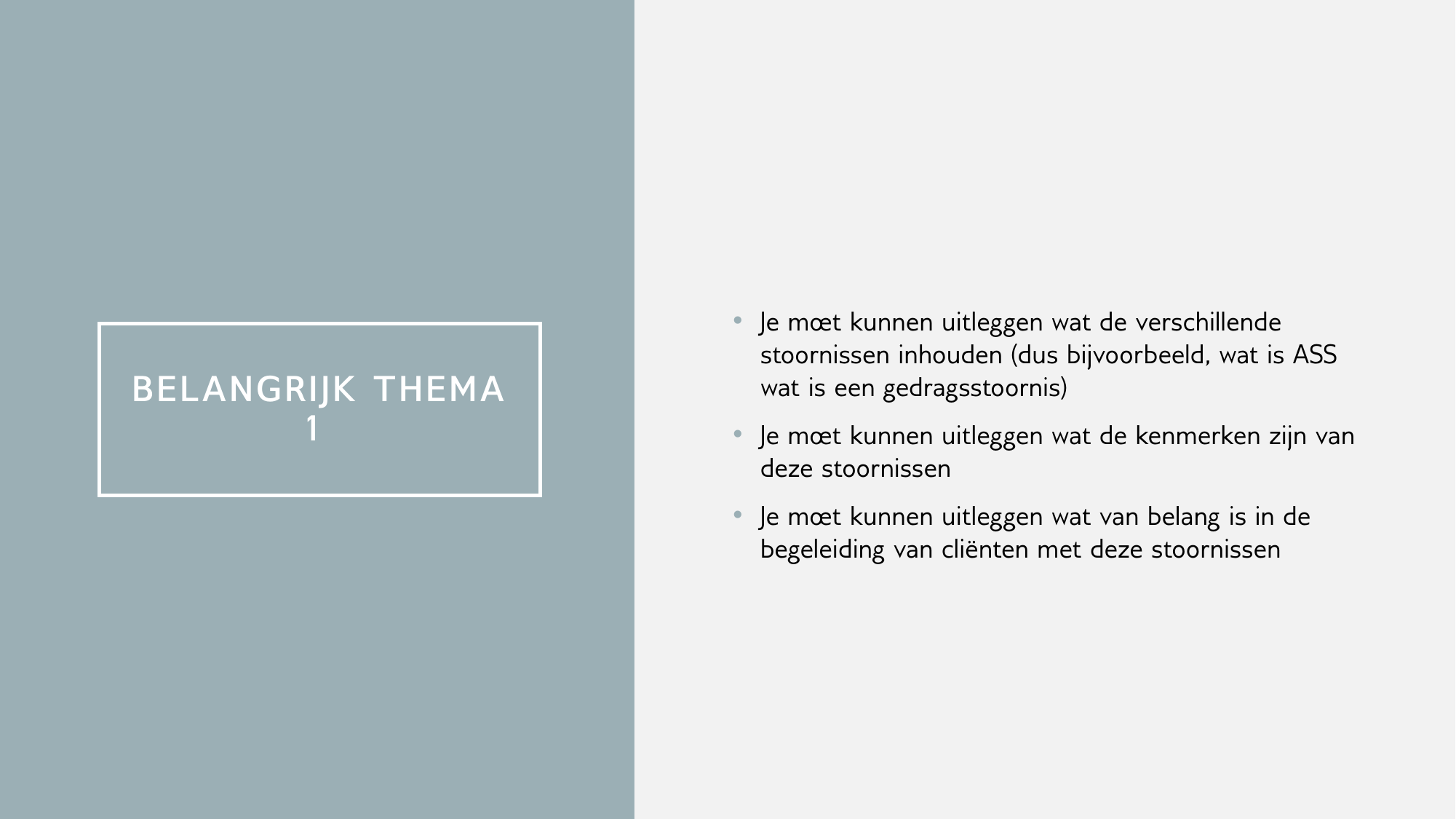

Je moet kunnen uitleggen wat de verschillende stoornissen inhouden (dus bijvoorbeeld, wat is ASS wat is een gedragsstoornis)
Je moet kunnen uitleggen wat de kenmerken zijn van deze stoornissen
Je moet kunnen uitleggen wat van belang is in de begeleiding van cliënten met deze stoornissen
# Belangrijk thema 1